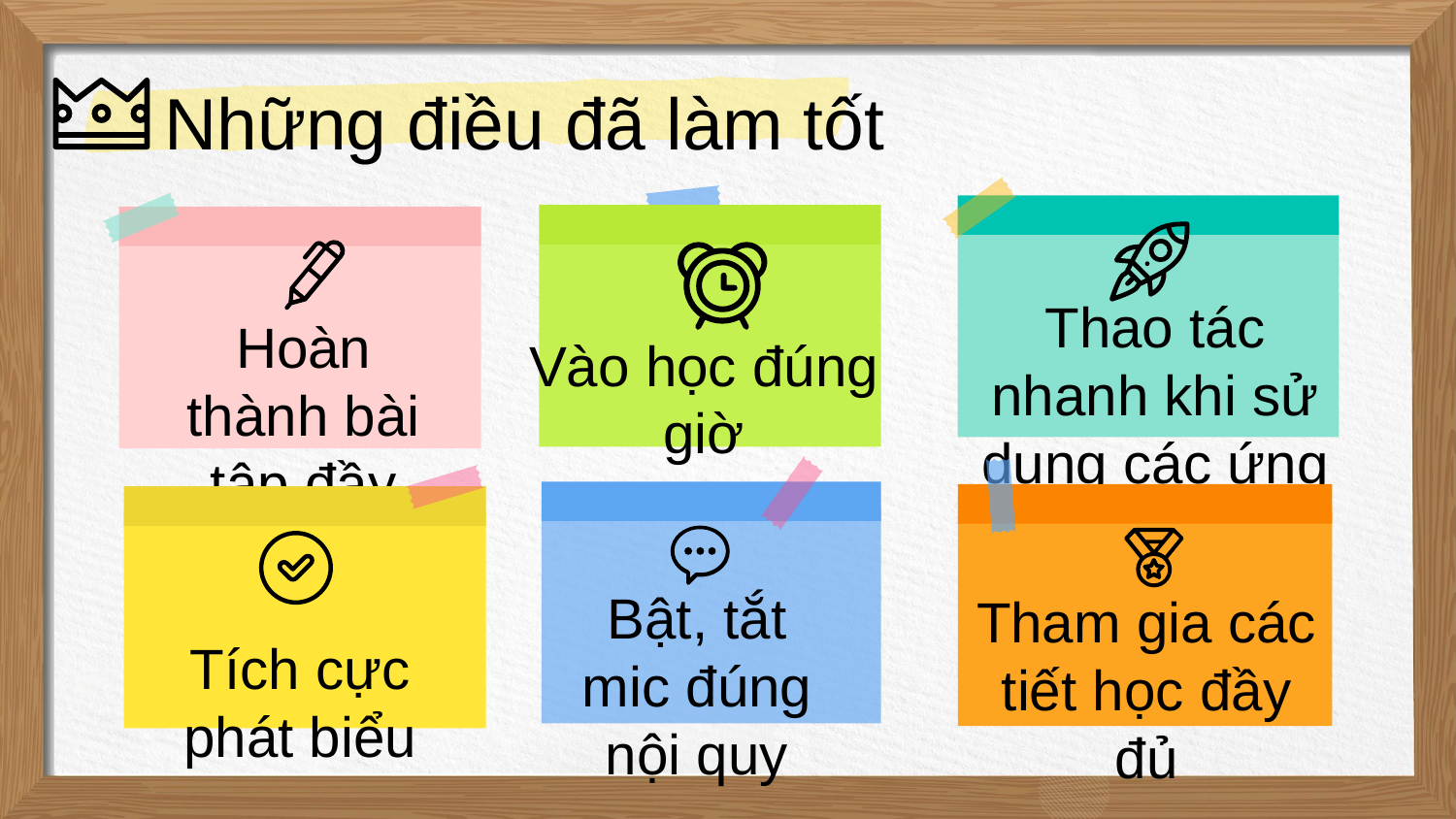

# Những điều đã làm tốt

Thao tác nhanh khi sử dụng các ứng dụng

Vào học đúng giờ

Hoàn thành bài tập đầy đủ

Tham gia các tiết học đầy đủ

Tích cực phát biểu

Bật, tắt mic đúng nội quy